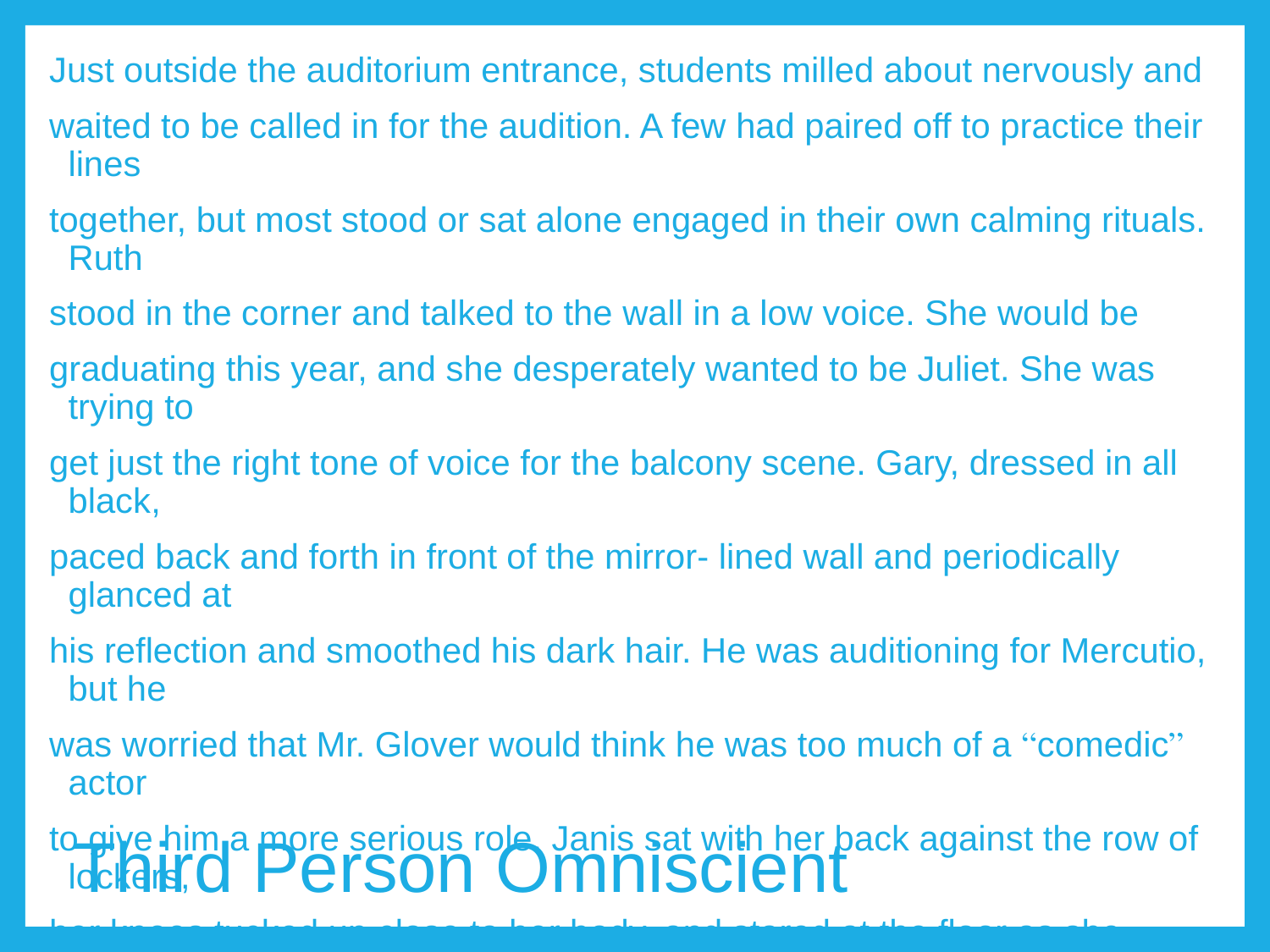

Just outside the auditorium entrance, students milled about nervously and
waited to be called in for the audition. A few had paired off to practice their lines
together, but most stood or sat alone engaged in their own calming rituals. Ruth
stood in the corner and talked to the wall in a low voice. She would be
graduating this year, and she desperately wanted to be Juliet. She was trying to
get just the right tone of voice for the balcony scene. Gary, dressed in all black,
paced back and forth in front of the mirror- lined wall and periodically glanced at
his reflection and smoothed his dark hair. He was auditioning for Mercutio, but he
was worried that Mr. Glover would think he was too much of a “comedic” actor
to give him a more serious role. Janis sat with her back against the row of lockers,
her knees tucked up close to her body, and stared at the floor as she recited the
lines in her head. She didn’t really care what part she got as long as she had a
speaking role. She had been an extra in the last two productions and was ready
for more responsibility.
# Third Person Omniscient